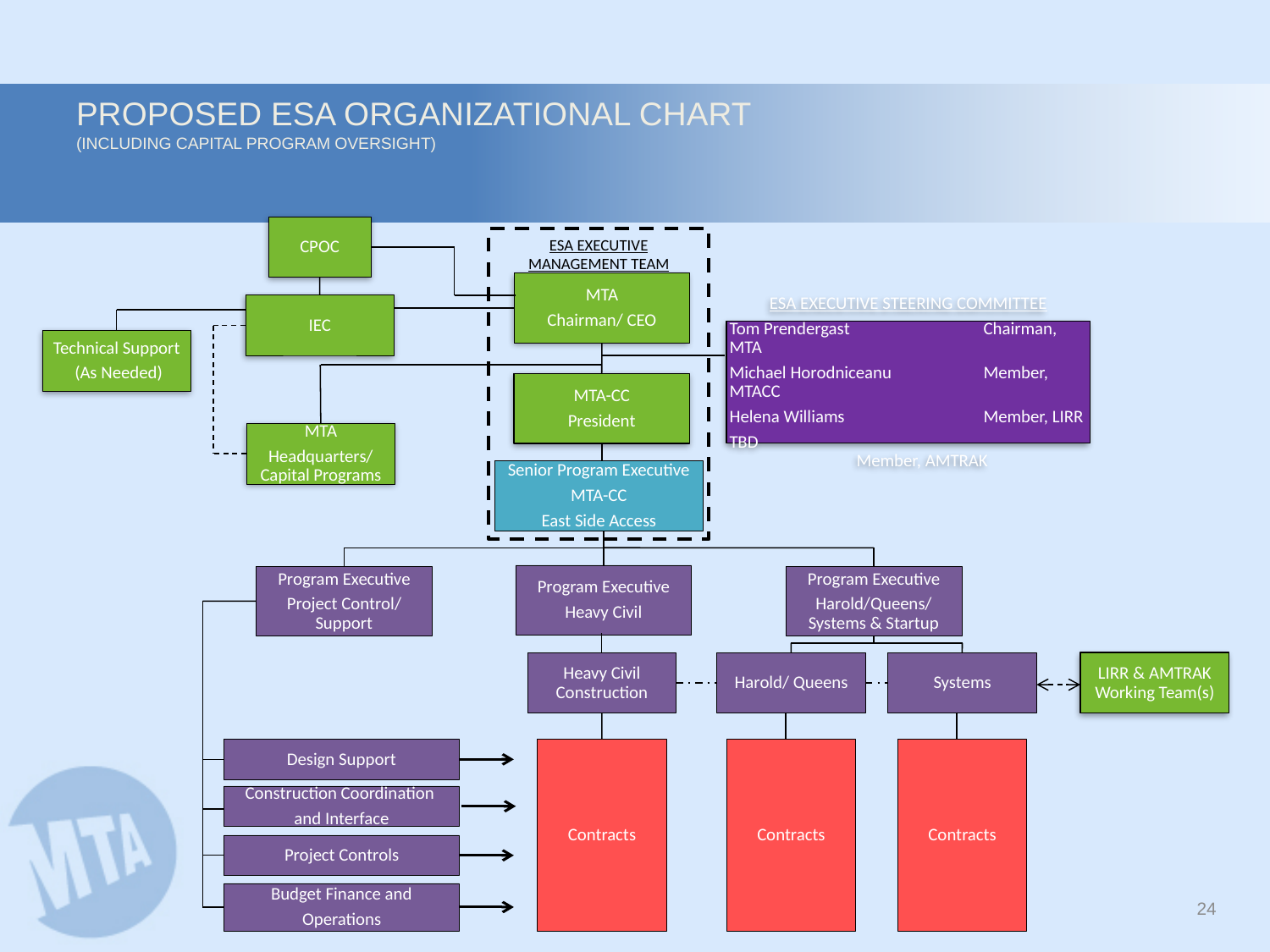

# Proposed ESA Organizational Chart (including Capital Program oversight)
CPOC

ESA EXECUTIVE MANAGEMENT TEAM
MTA
Chairman/ CEO
IEC
Technical Support
 (As Needed)
MTA
Headquarters/ Capital Programs
Program Executive
Heavy Civil
ESA EXECUTIVE STEERING COMMITTEE
Tom Prendergast		Chairman, MTA
Michael Horodniceanu	Member, MTACC
Helena Williams		Member, LIRR
TBD			Member, AMTRAK
MTA-CC
President
Senior Program Executive
MTA-CC
East Side Access
Program Executive
Project Control/ Support
Program Executive
Harold/Queens/ Systems & Startup
Systems
LIRR & AMTRAK Working Team(s)
Heavy Civil Construction
Harold/ Queens
Design Support
Contracts
Contracts
Contracts
Construction Coordination
and Interface
Project Controls
24
Budget Finance and
Operations